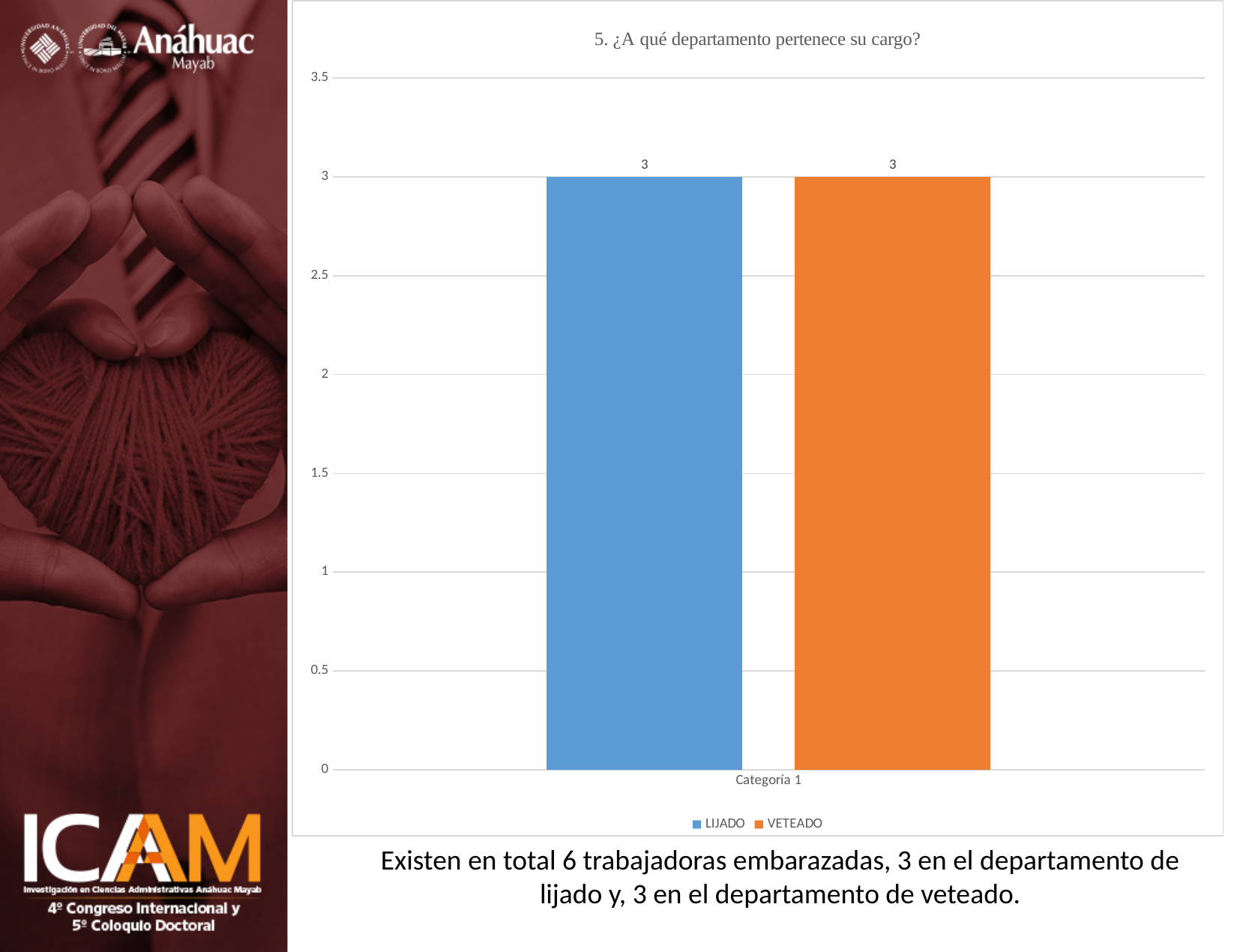

### Chart: 5. ¿A qué departamento pertenece su cargo?

| Category | LIJADO | VETEADO |
|---|---|---|
| Categoría 1 | 3.0 | 3.0 |
Existen en total 6 trabajadoras embarazadas, 3 en el departamento de lijado y, 3 en el departamento de veteado.